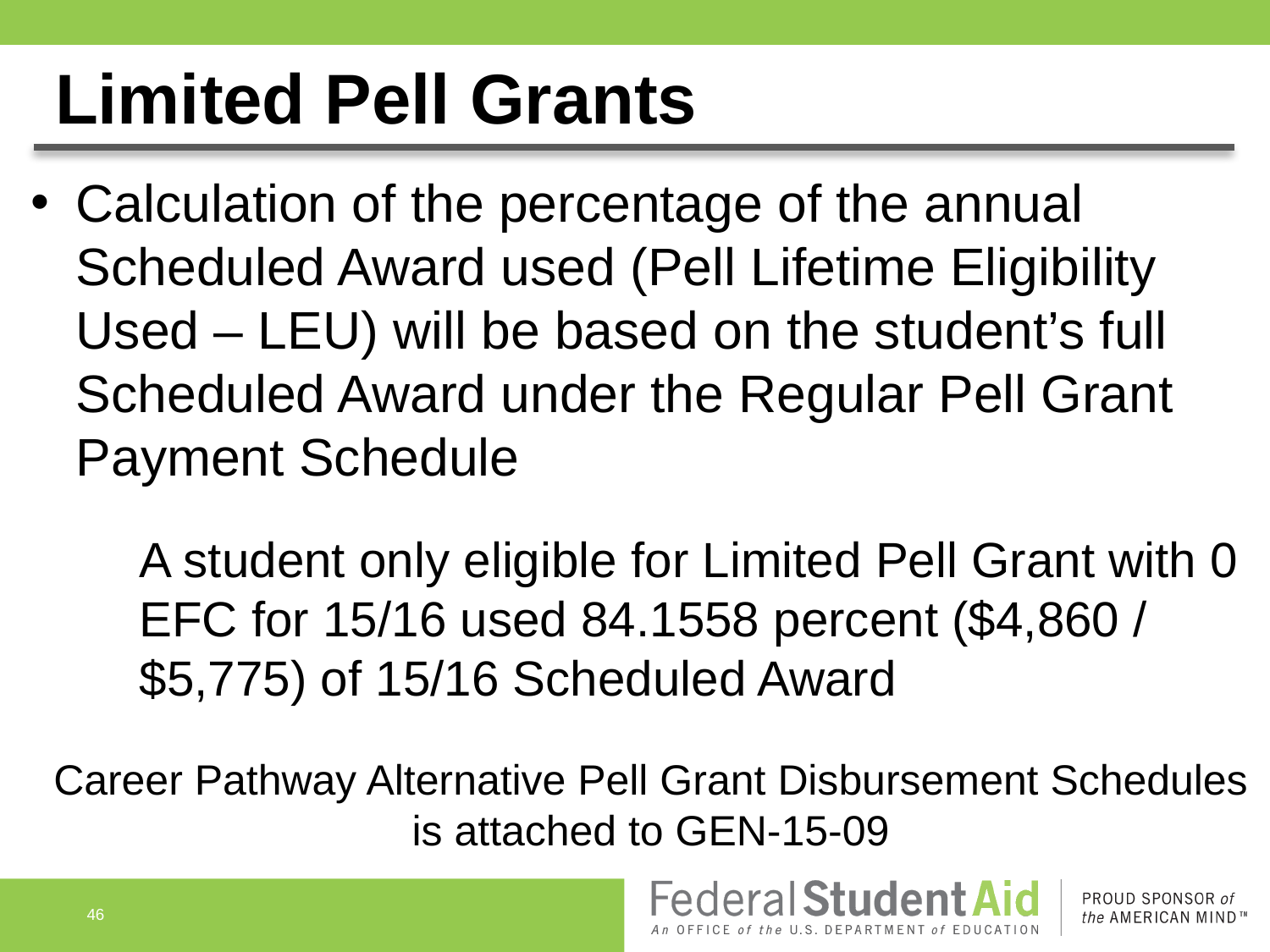

# Limited Pell Grants
Calculation of the percentage of the annual Scheduled Award used (Pell Lifetime Eligibility Used – LEU) will be based on the student’s full Scheduled Award under the Regular Pell Grant Payment Schedule

A student only eligible for Limited Pell Grant with 0 EFC for 15/16 used 84.1558 percent ($4,860 / $5,775) of 15/16 Scheduled Award

Career Pathway Alternative Pell Grant Disbursement Schedules is attached to GEN-15-09

46